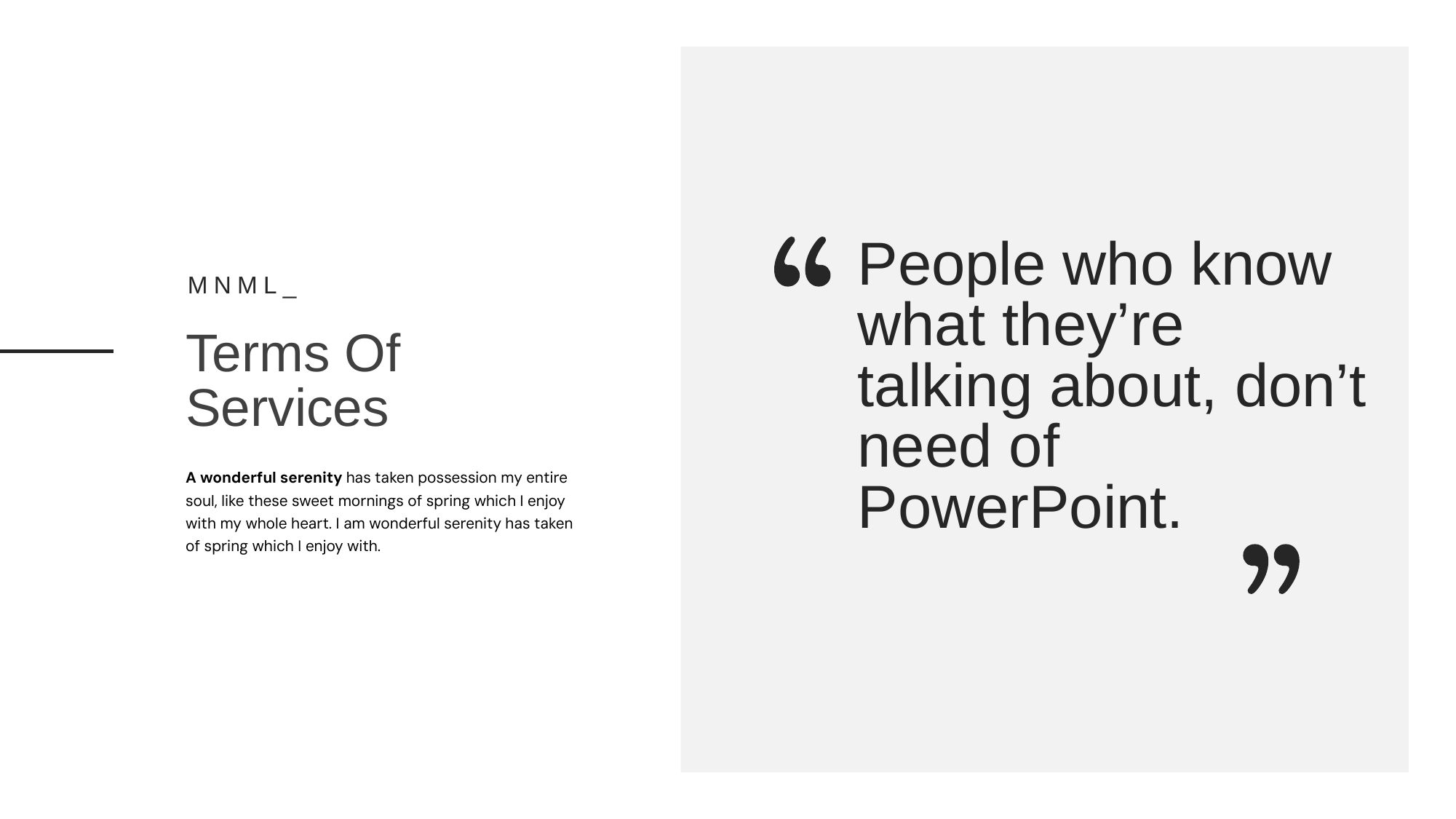

People who know what they’re talking about, don’t need of PowerPoint.
Mnml_
Terms Of
Services
A wonderful serenity has taken possession my entire soul, like these sweet mornings of spring which I enjoy with my whole heart. I am wonderful serenity has taken of spring which I enjoy with.